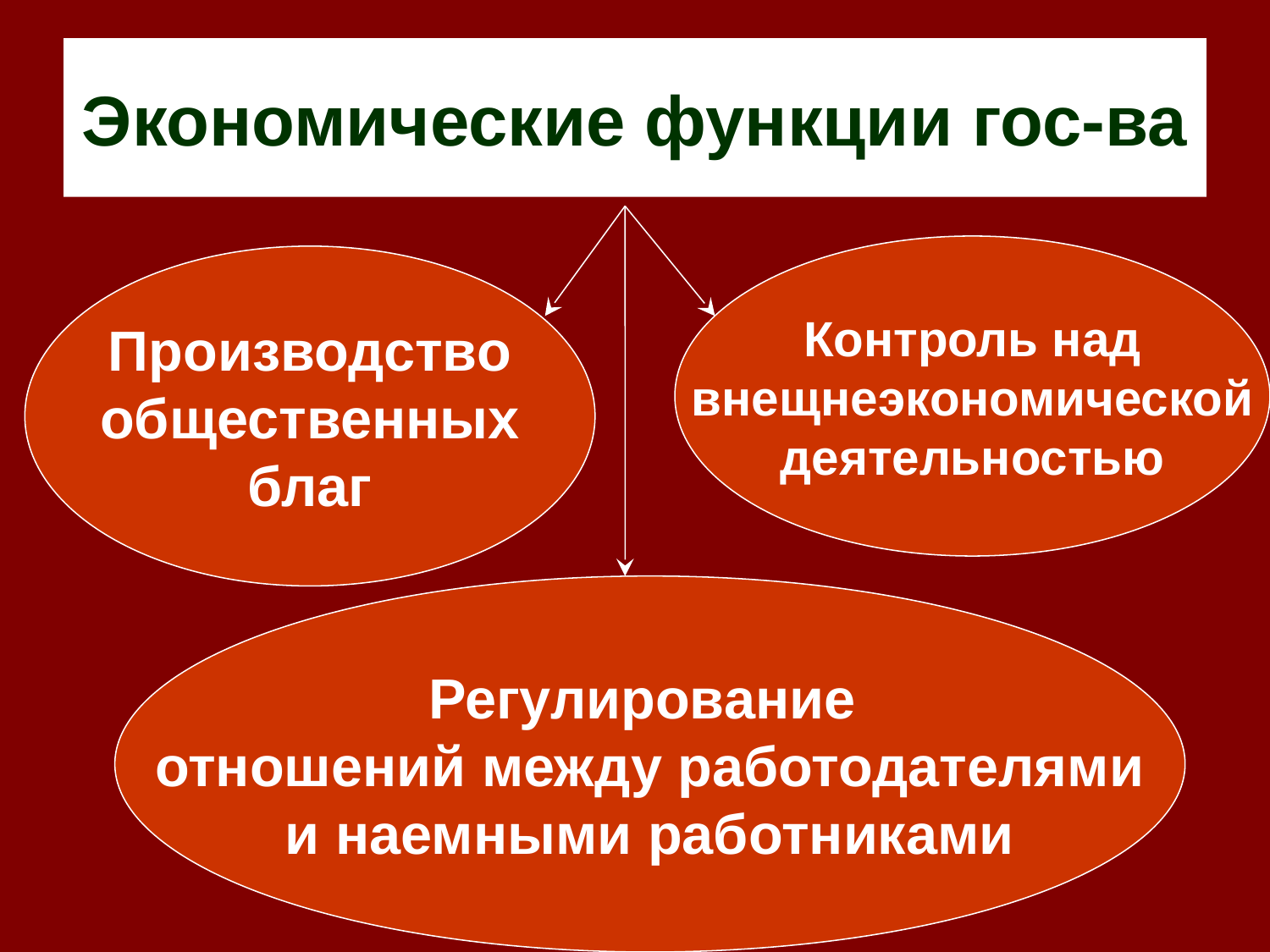

# Экономические функции гос-ва

Контроль над
внещнеэкономической
деятельностью
Производство
общественных
благ
Регулирование
отношений между работодателями
и наемными работниками